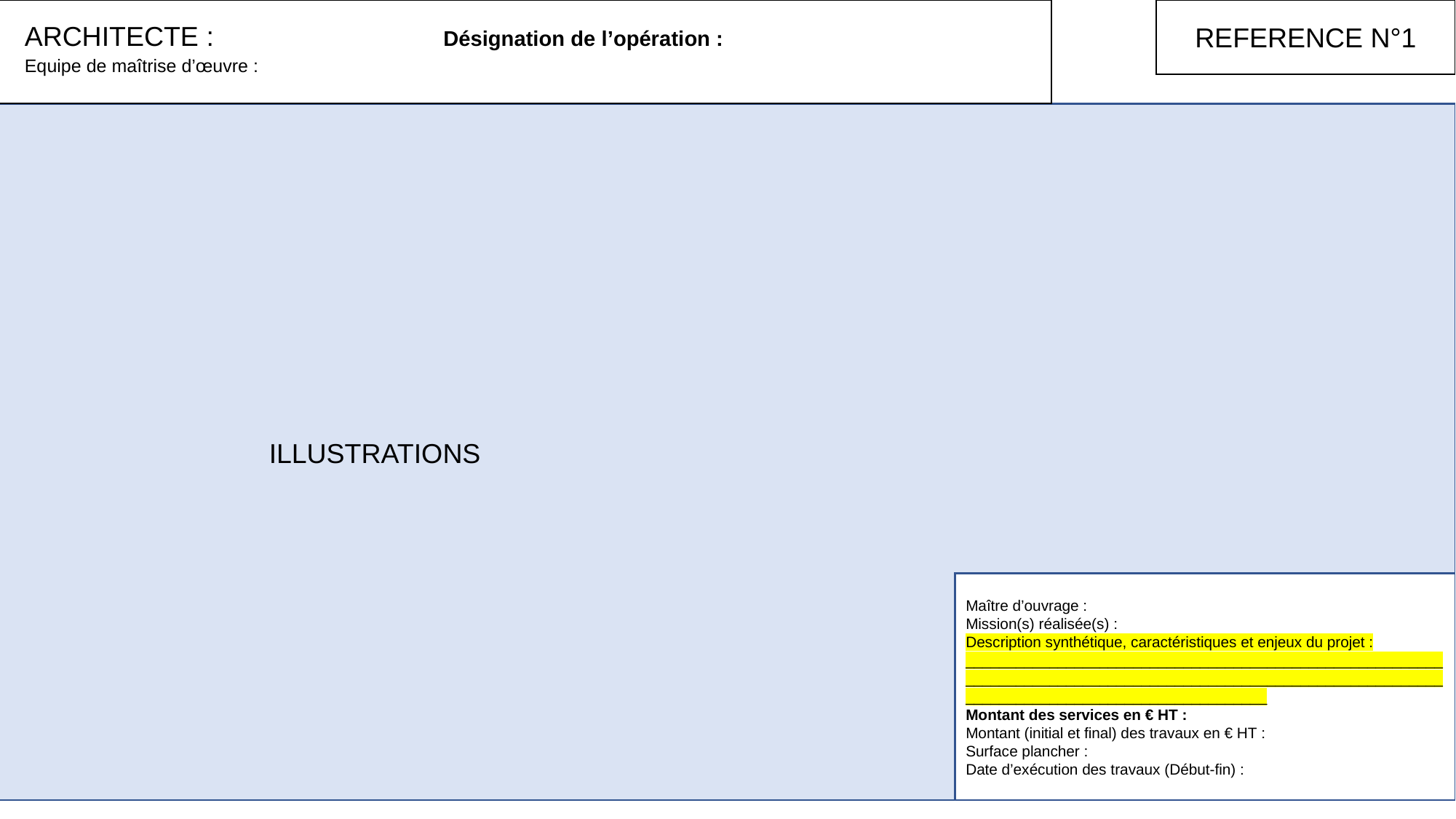

ARCHITECTE :                              Désignation de l’opération :
   Equipe de maîtrise d’œuvre :
REFERENCE N°1
                                  ILLUSTRATIONS
Maître d’ouvrage :
Mission(s) réalisée(s) :
Description synthétique, caractéristiques et enjeux du projet :
______________________________________________________________________________________________________________________________________________________
Montant des services en € HT :
Montant (initial et final) des travaux en € HT :
Surface plancher :
Date d’exécution des travaux (Début-fin) :